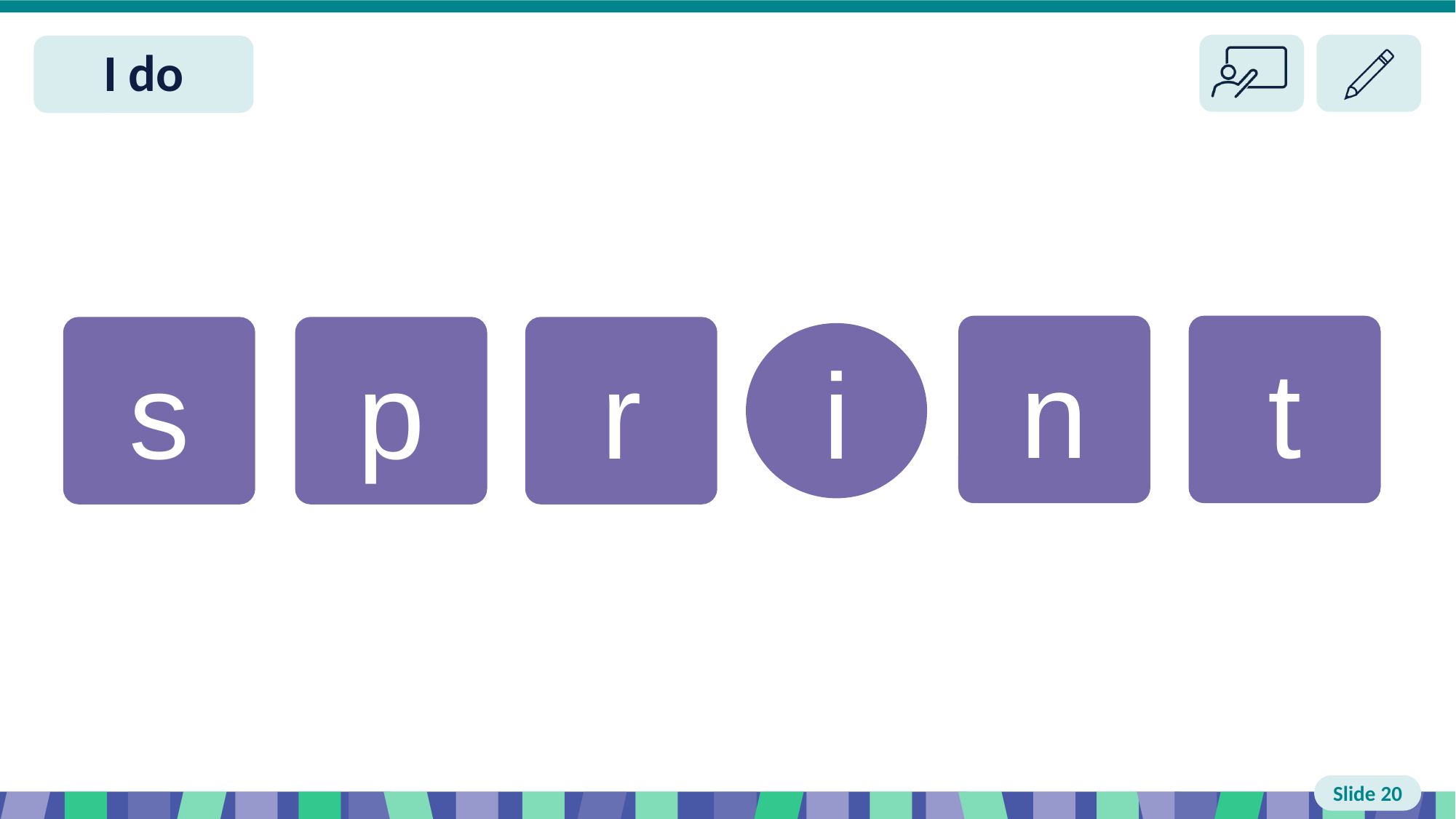

Slide 20 I do
n
t
s
p
r
i